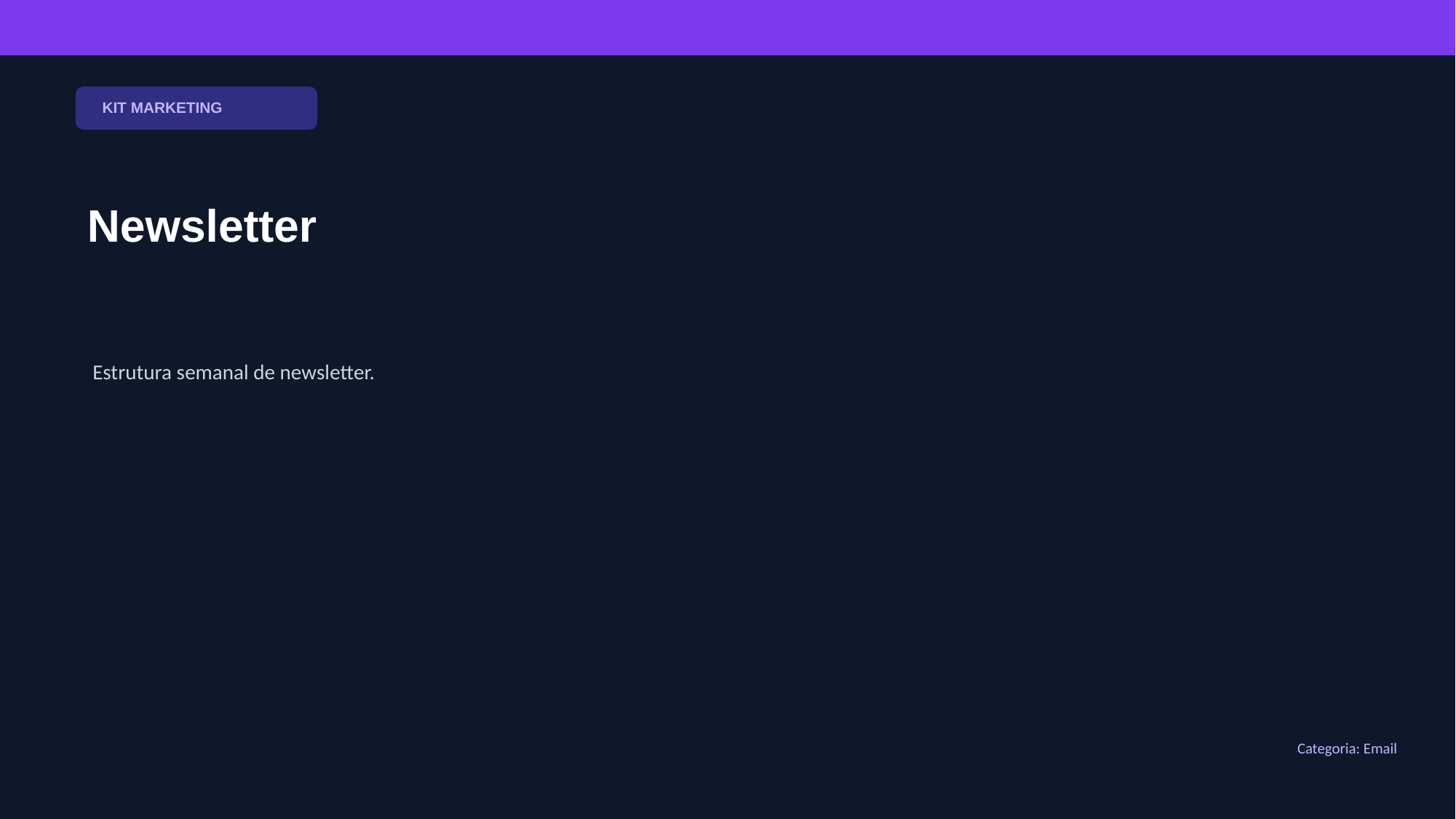

KIT MARKETING
Newsletter
Estrutura semanal de newsletter.
Categoria: Email